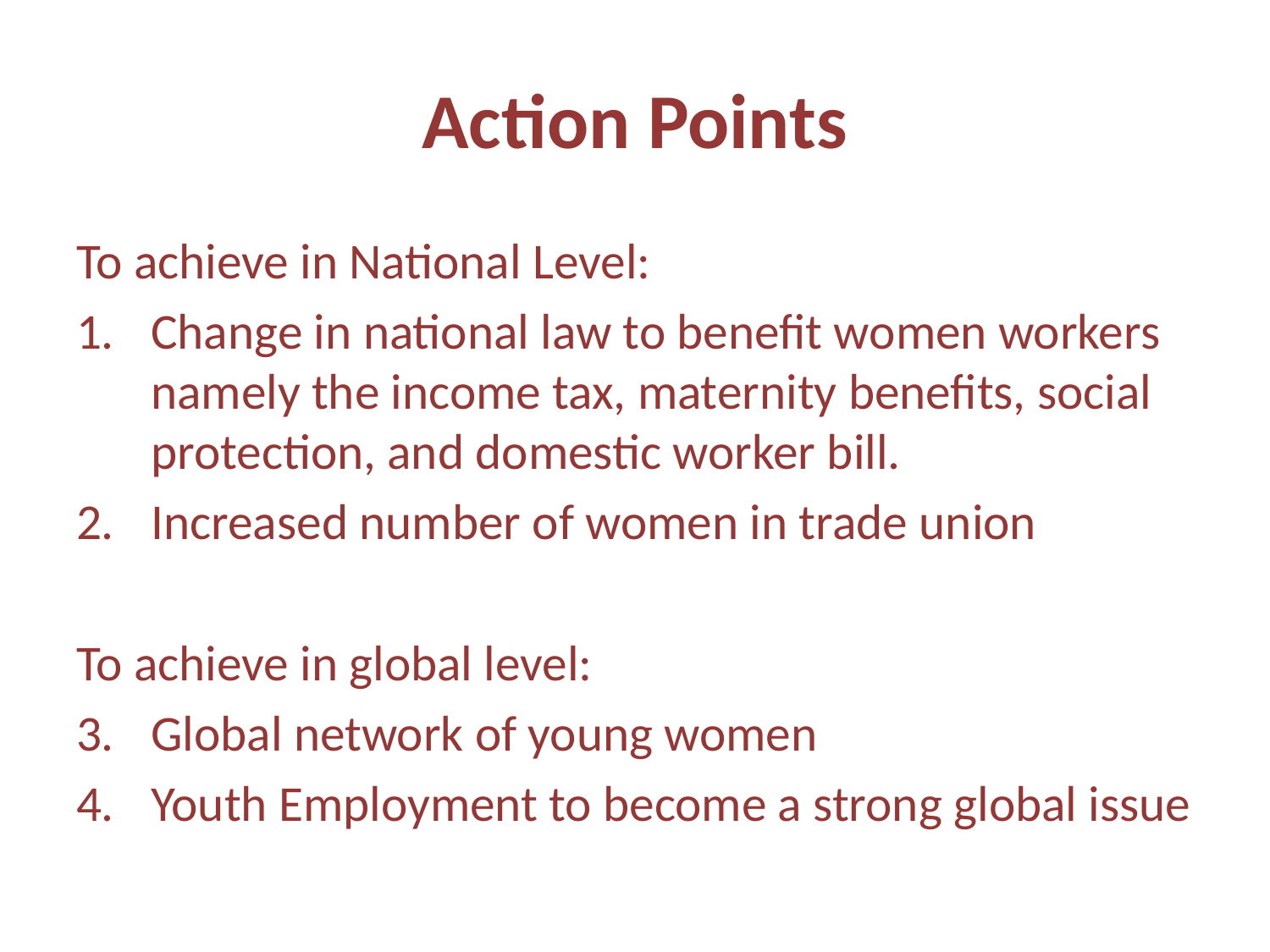

# Action Points
To achieve in National Level:
Change in national law to benefit women workers namely the income tax, maternity benefits, social protection, and domestic worker bill.
Increased number of women in trade union

To achieve in global level:
Global network of young women
Youth Employment to become a strong global issue